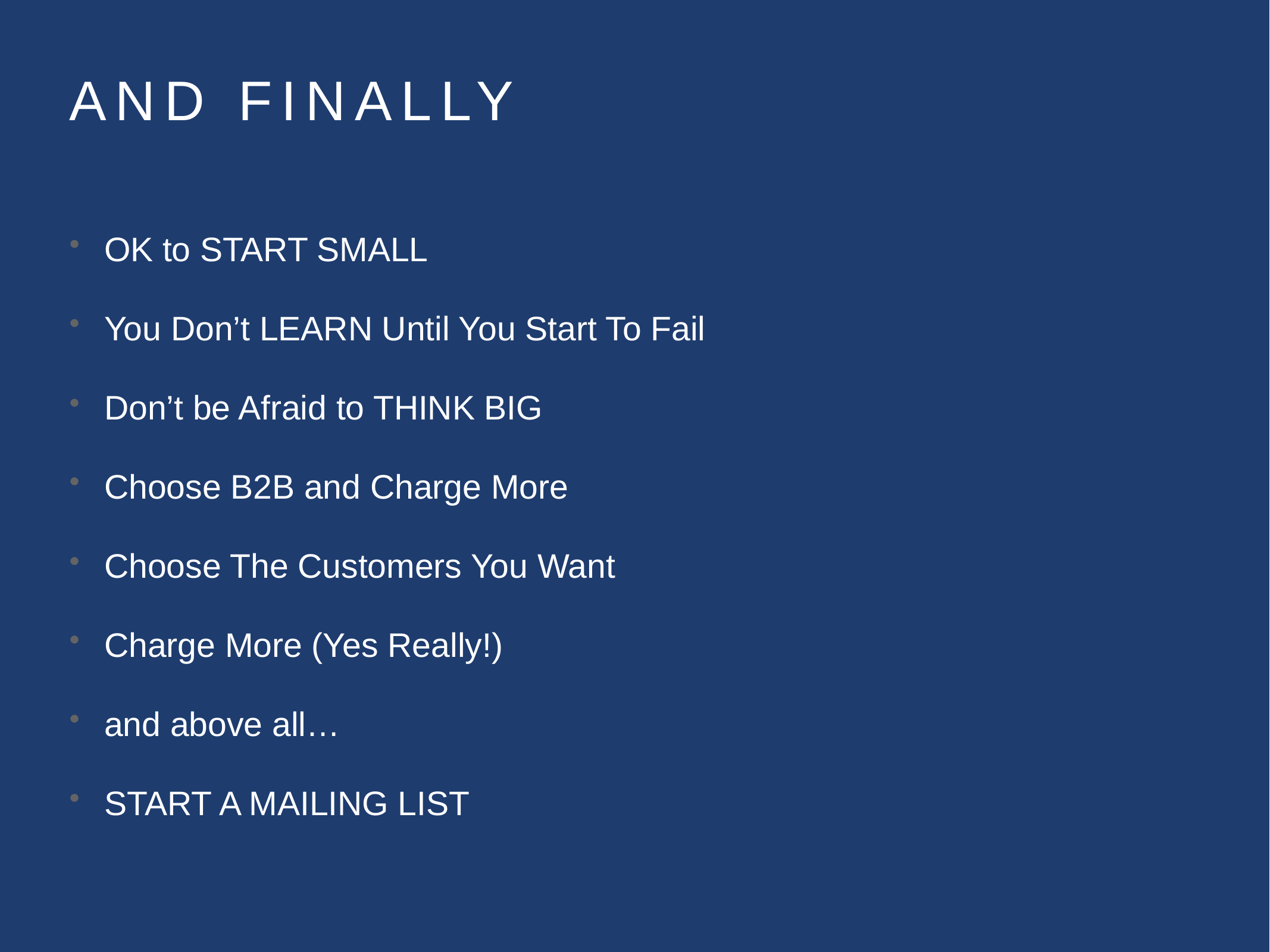

# And Finally
OK to START SMALL
You Don’t LEARN Until You Start To Fail
Don’t be Afraid to THINK BIG
Choose B2B and Charge More
Choose The Customers You Want
Charge More (Yes Really!)
and above all…
START A MAILING LIST